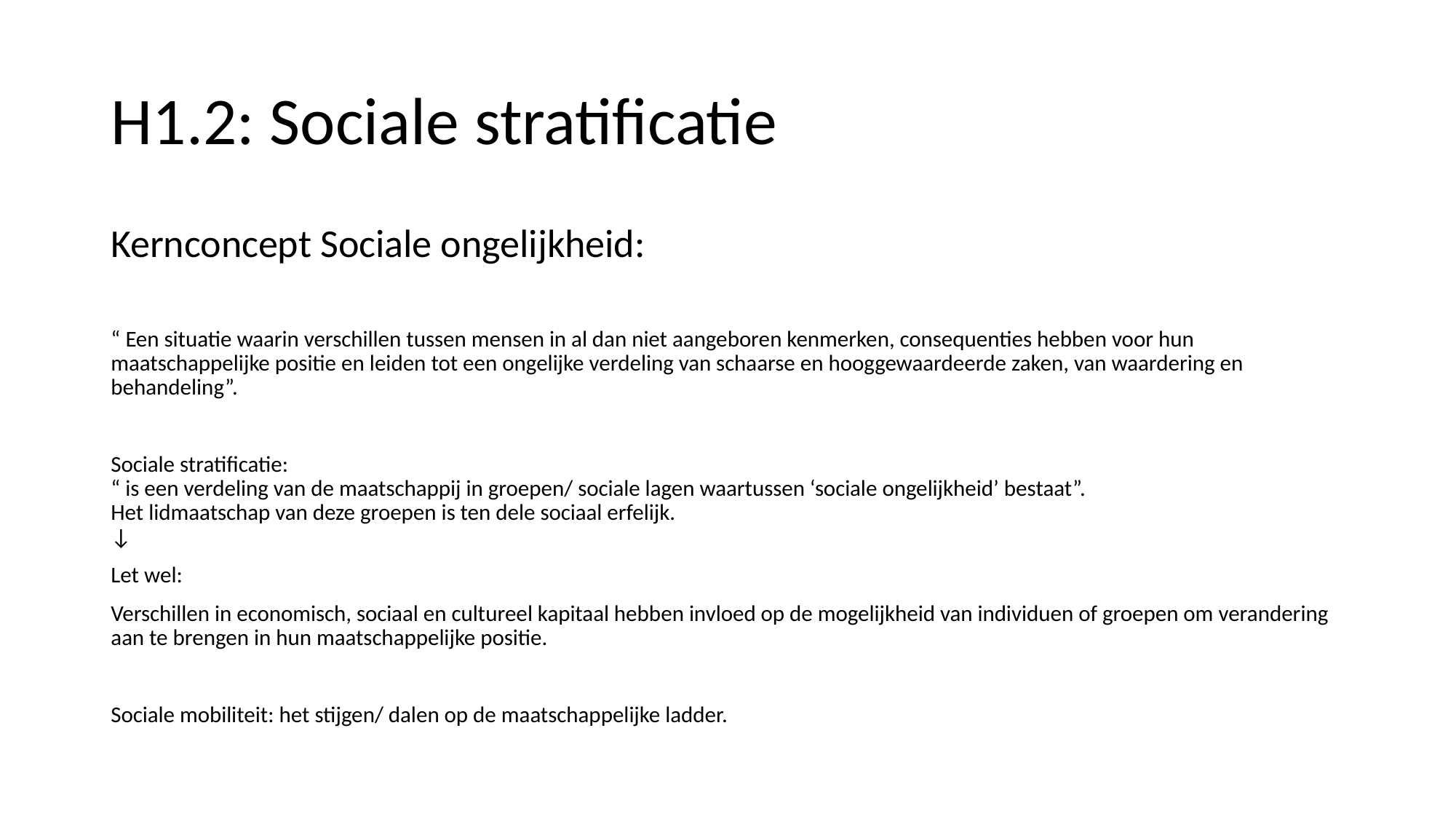

# H1.2: Sociale stratificatie
Kernconcept Sociale ongelijkheid:
“ Een situatie waarin verschillen tussen mensen in al dan niet aangeboren kenmerken, consequenties hebben voor hun maatschappelijke positie en leiden tot een ongelijke verdeling van schaarse en hooggewaardeerde zaken, van waardering en behandeling”.

Sociale stratificatie:
“ is een verdeling van de maatschappij in groepen/ sociale lagen waartussen ‘sociale ongelijkheid’ bestaat”.
Het lidmaatschap van deze groepen is ten dele sociaal erfelijk.
↓
Let wel:
Verschillen in economisch, sociaal en cultureel kapitaal hebben invloed op de mogelijkheid van individuen of groepen om verandering aan te brengen in hun maatschappelijke positie.

Sociale mobiliteit: het stijgen/ dalen op de maatschappelijke ladder.